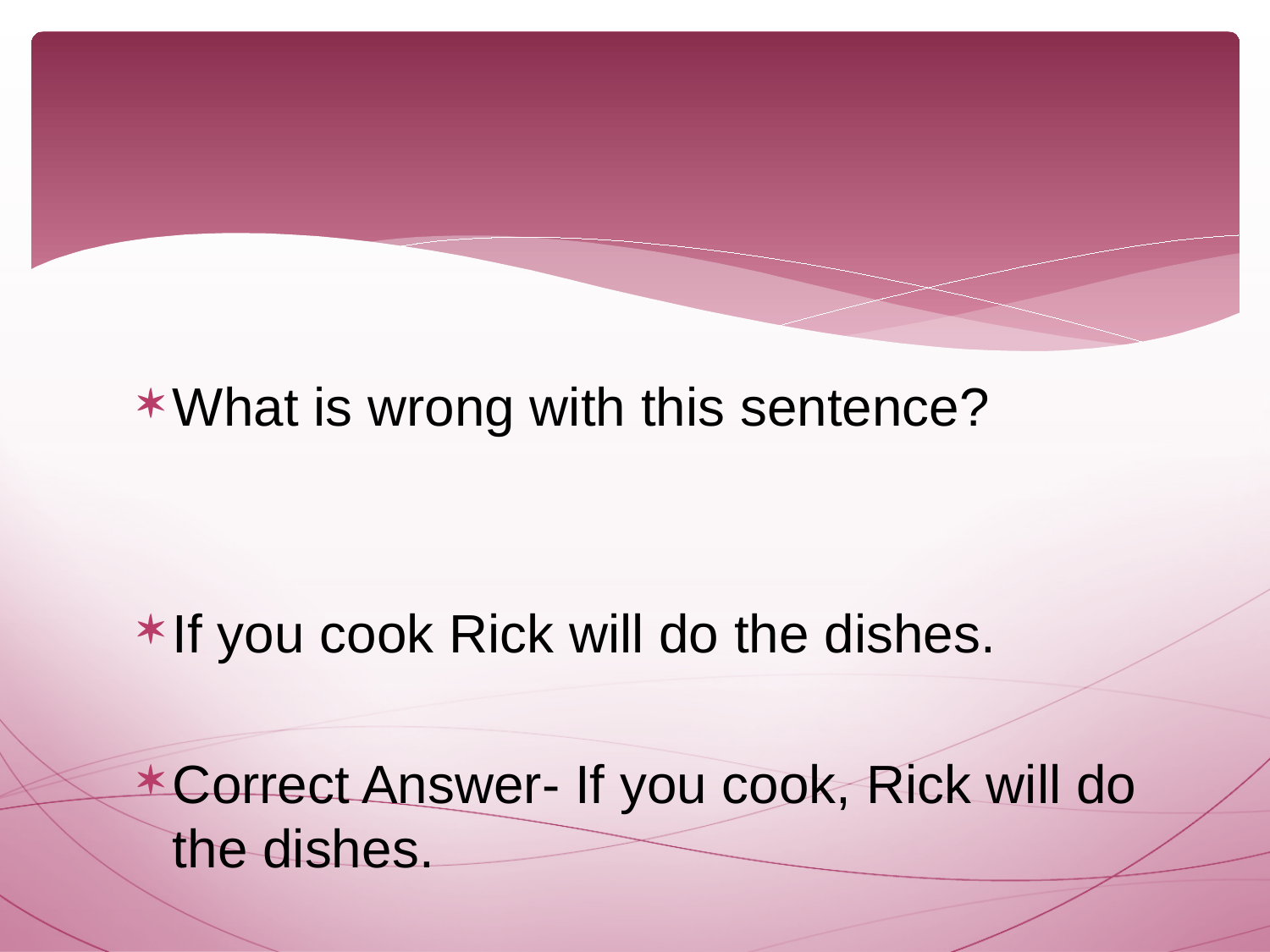

#
What is wrong with this sentence?

If you cook Rick will do the dishes.

Correct Answer- If you cook, Rick will do the dishes.